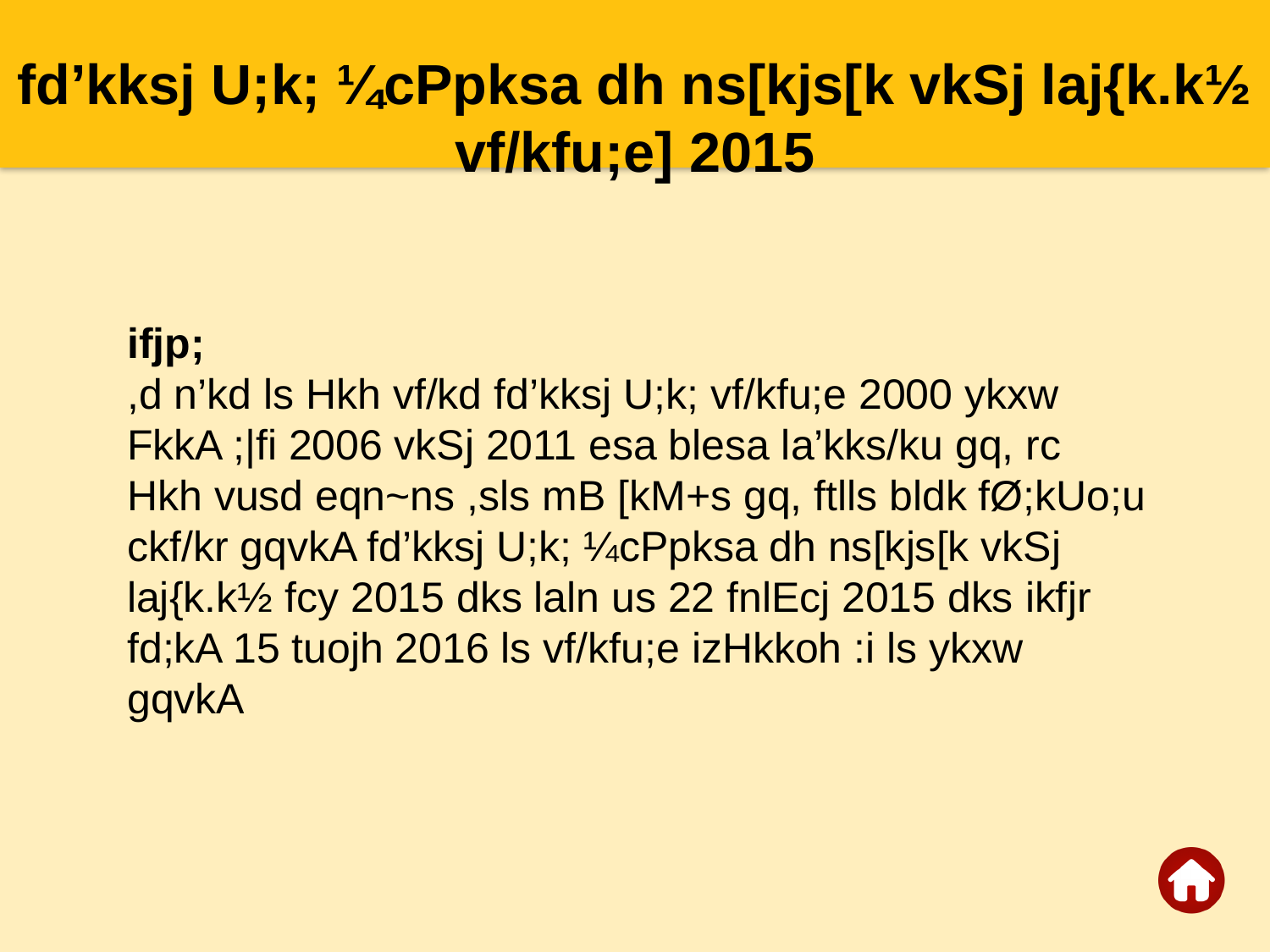

fd’kksj U;k; ¼cPpksa dh ns[kjs[k vkSj laj{k.k½ vf/kfu;e] 2015
ifjp;
,d n’kd ls Hkh vf/kd fd’kksj U;k; vf/kfu;e 2000 ykxw FkkA ;|fi 2006 vkSj 2011 esa blesa la’kks/ku gq, rc Hkh vusd eqn~ns ,sls mB [kM+s gq, ftlls bldk fØ;kUo;u ckf/kr gqvkA fd’kksj U;k; ¼cPpksa dh ns[kjs[k vkSj laj{k.k½ fcy 2015 dks laln us 22 fnlEcj 2015 dks ikfjr fd;kA 15 tuojh 2016 ls vf/kfu;e izHkkoh :i ls ykxw gqvkA